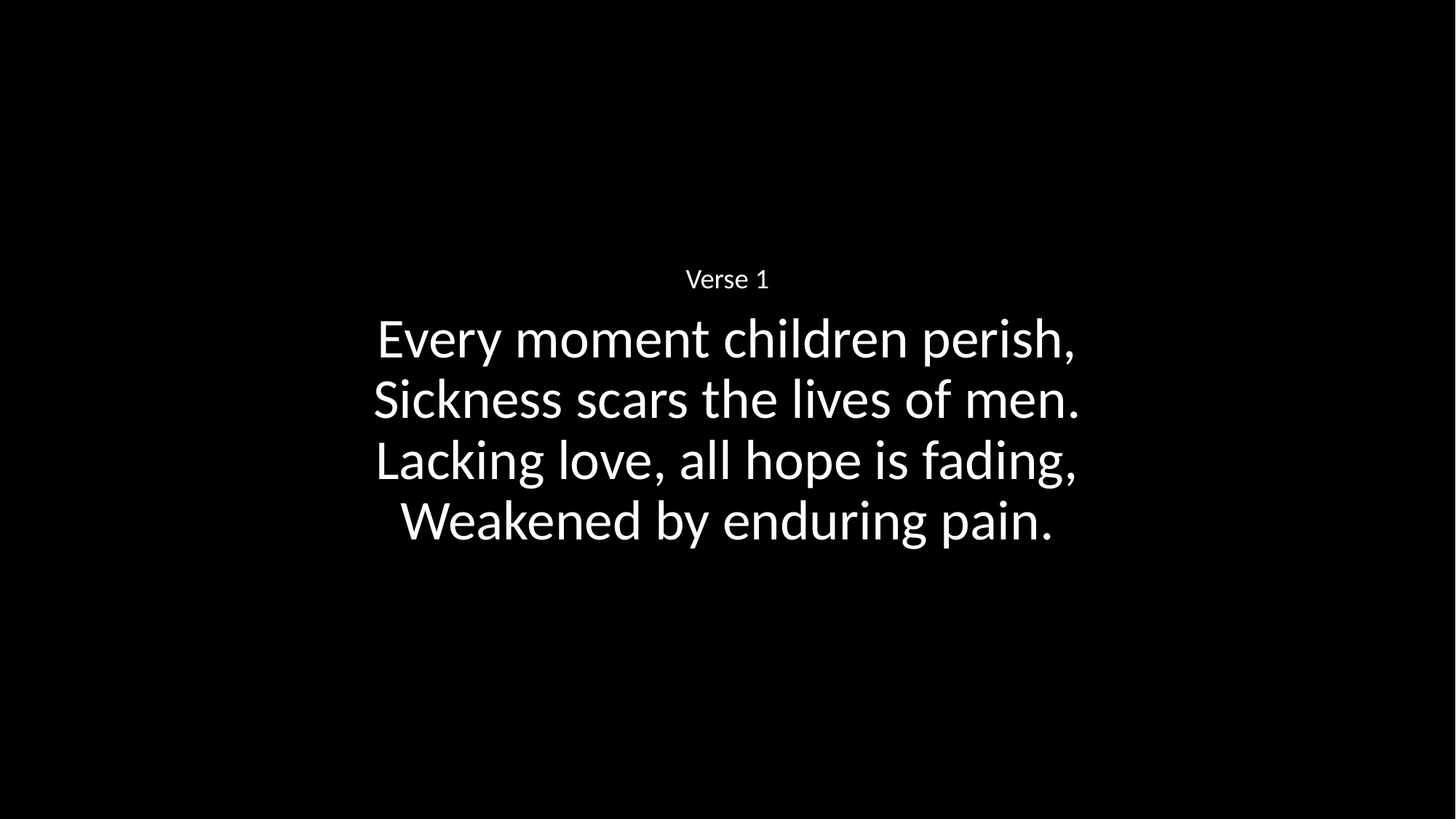

Verse 1
Every moment children perish,
Sickness scars the lives of men.
Lacking love, all hope is fading,
Weakened by enduring pain.